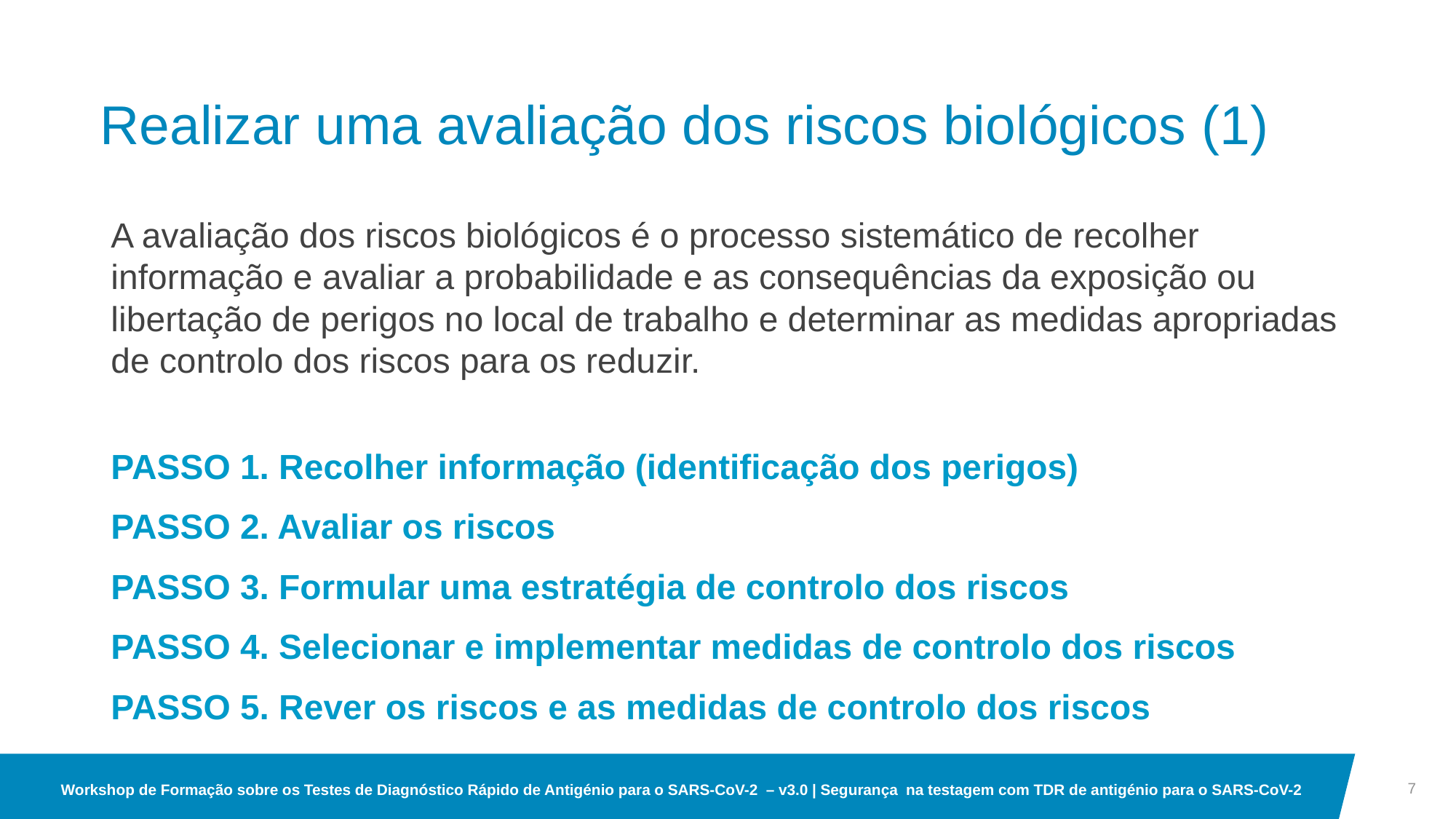

# Realizar uma avaliação dos riscos biológicos (1)
A avaliação dos riscos biológicos é o processo sistemático de recolher informação e avaliar a probabilidade e as consequências da exposição ou libertação de perigos no local de trabalho e determinar as medidas apropriadas de controlo dos riscos para os reduzir.

PASSO 1. Recolher informação (identificação dos perigos)
PASSO 2. Avaliar os riscos
PASSO 3. Formular uma estratégia de controlo dos riscos
PASSO 4. Selecionar e implementar medidas de controlo dos riscos
PASSO 5. Rever os riscos e as medidas de controlo dos riscos

7
Workshop de Formação sobre os Testes de Diagnóstico Rápido de Antigénio para o SARS-CoV-2  – v3.0 | Segurança  na testagem com TDR de antigénio para o SARS-CoV-2